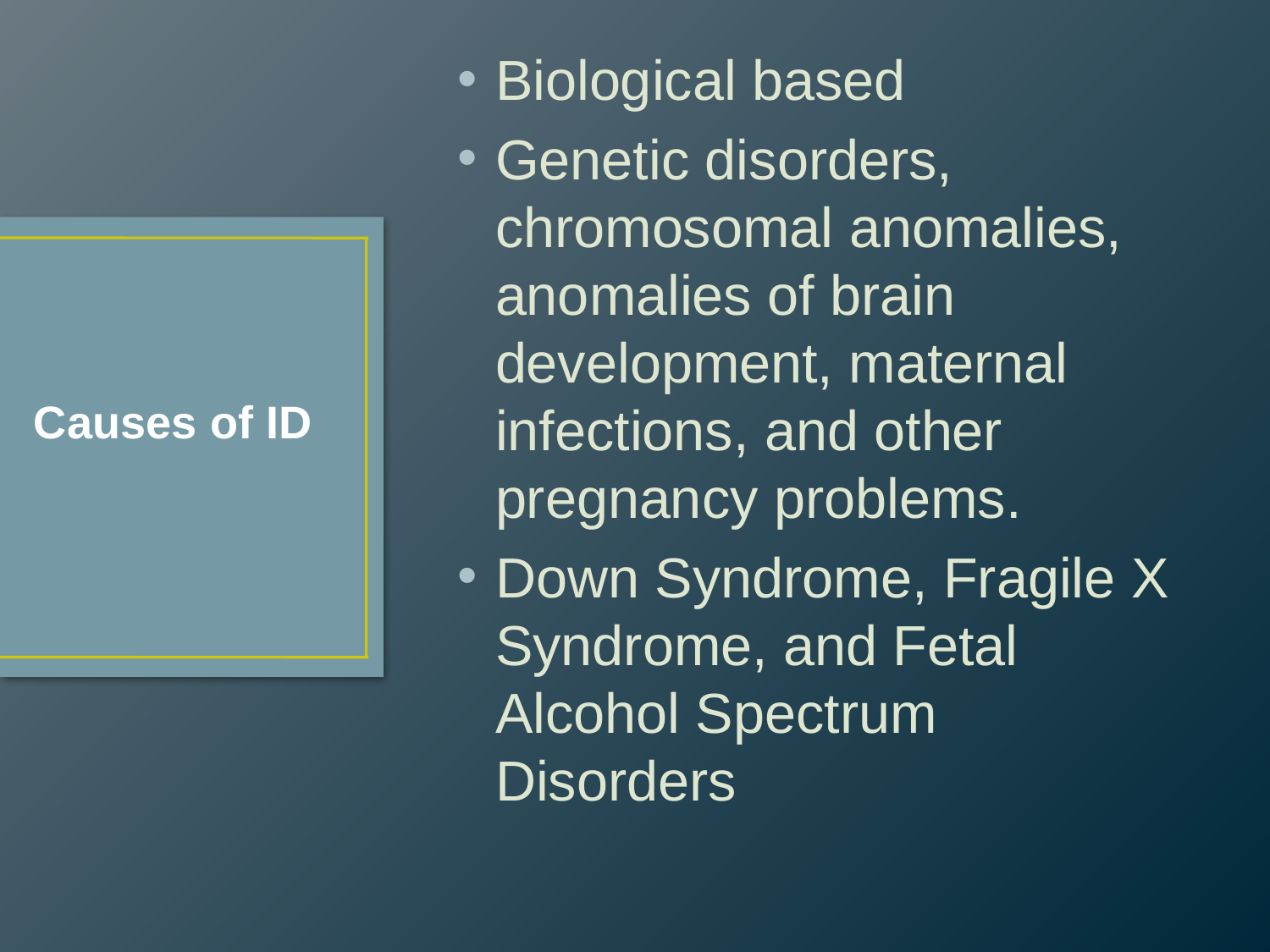

Biological based
Genetic disorders, chromosomal anomalies, anomalies of brain development, maternal infections, and other pregnancy problems.
Down Syndrome, Fragile X Syndrome, and Fetal Alcohol Spectrum Disorders
# Causes of ID